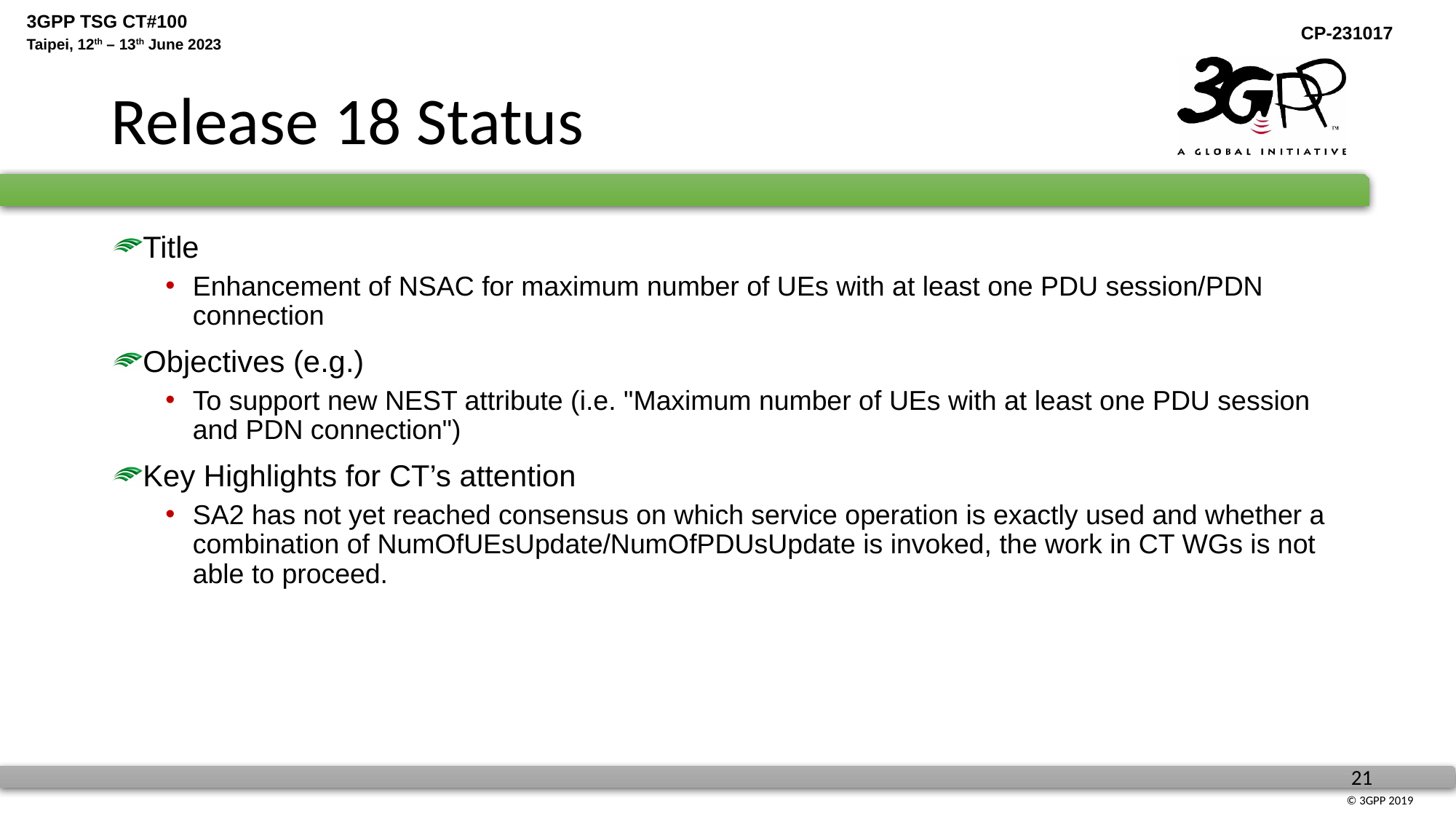

# Release 18 Status
Title
Enhancement of NSAC for maximum number of UEs with at least one PDU session/PDN connection
Objectives (e.g.)
To support new NEST attribute (i.e. "Maximum number of UEs with at least one PDU session and PDN connection")
Key Highlights for CT’s attention
SA2 has not yet reached consensus on which service operation is exactly used and whether a combination of NumOfUEsUpdate/NumOfPDUsUpdate is invoked, the work in CT WGs is not able to proceed.